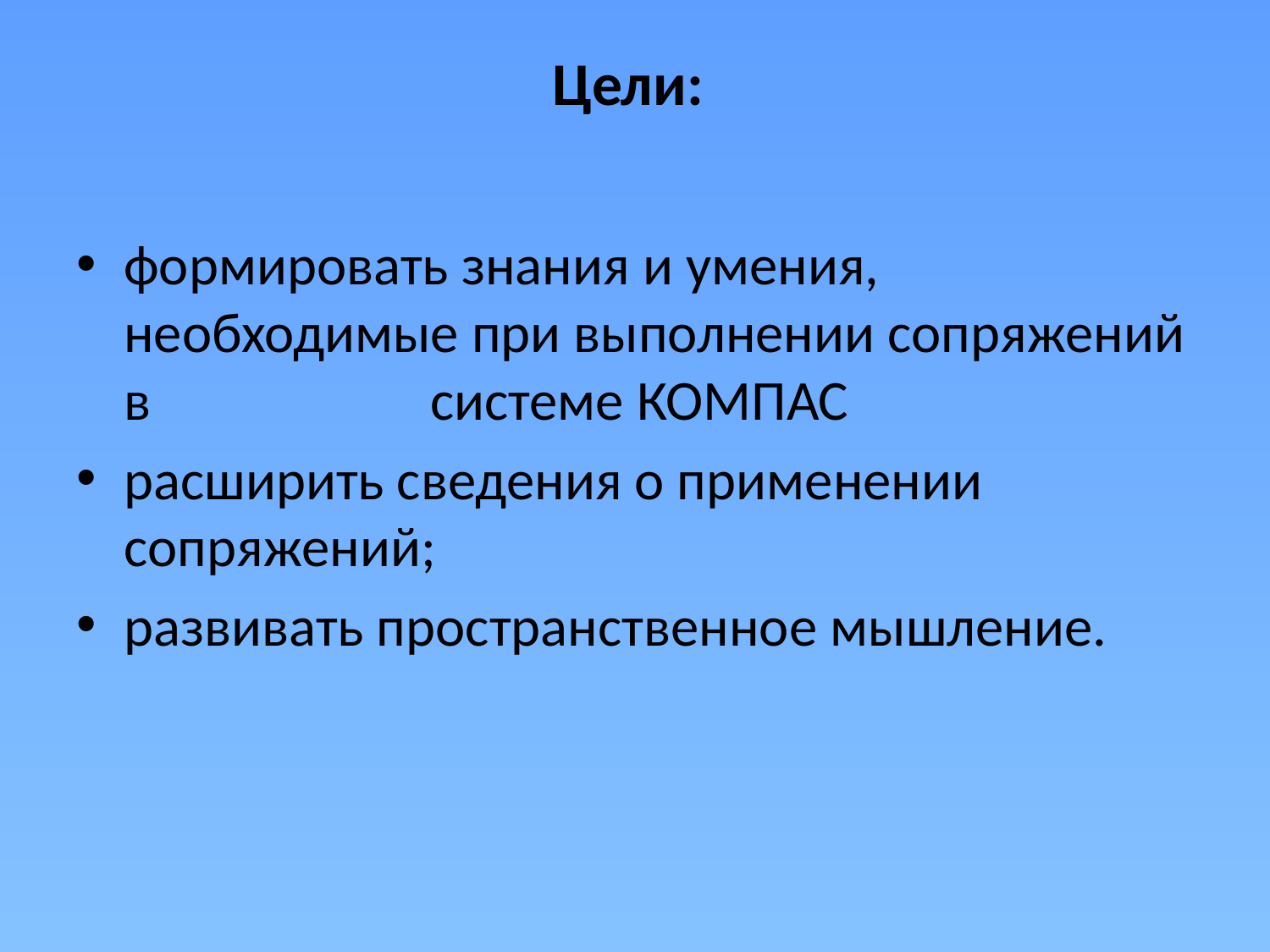

# Цели:
формировать знания и умения, необходимые при выполнении сопряжений в                      системе КОМПАС
расширить сведения о применении сопряжений;
развивать пространственное мышление.